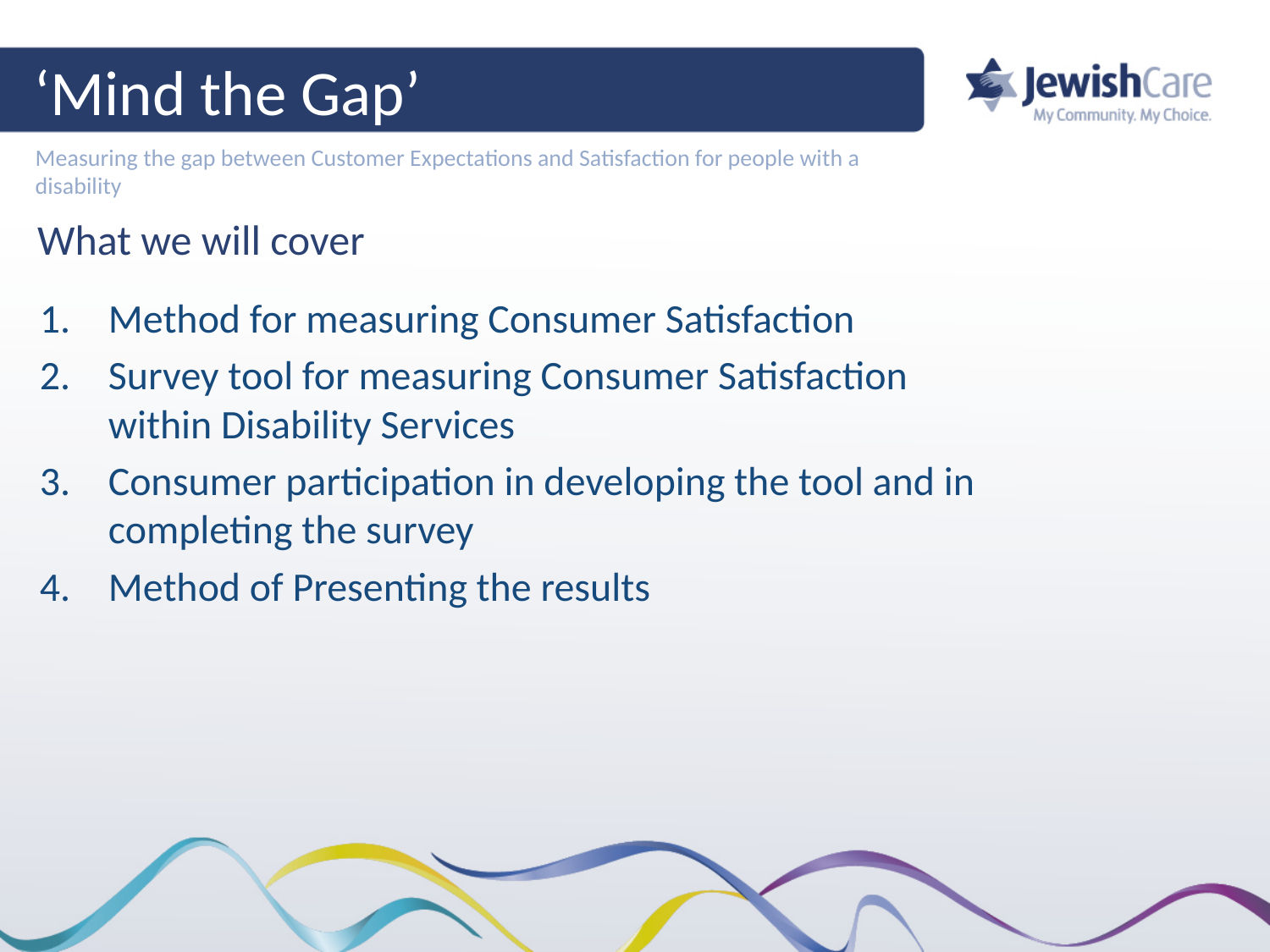

# ‘Mind the Gap’
Measuring the gap between Customer Expectations and Satisfaction for people with a disability
What we will cover
Method for measuring Consumer Satisfaction
Survey tool for measuring Consumer Satisfaction within Disability Services
Consumer participation in developing the tool and in completing the survey
Method of Presenting the results